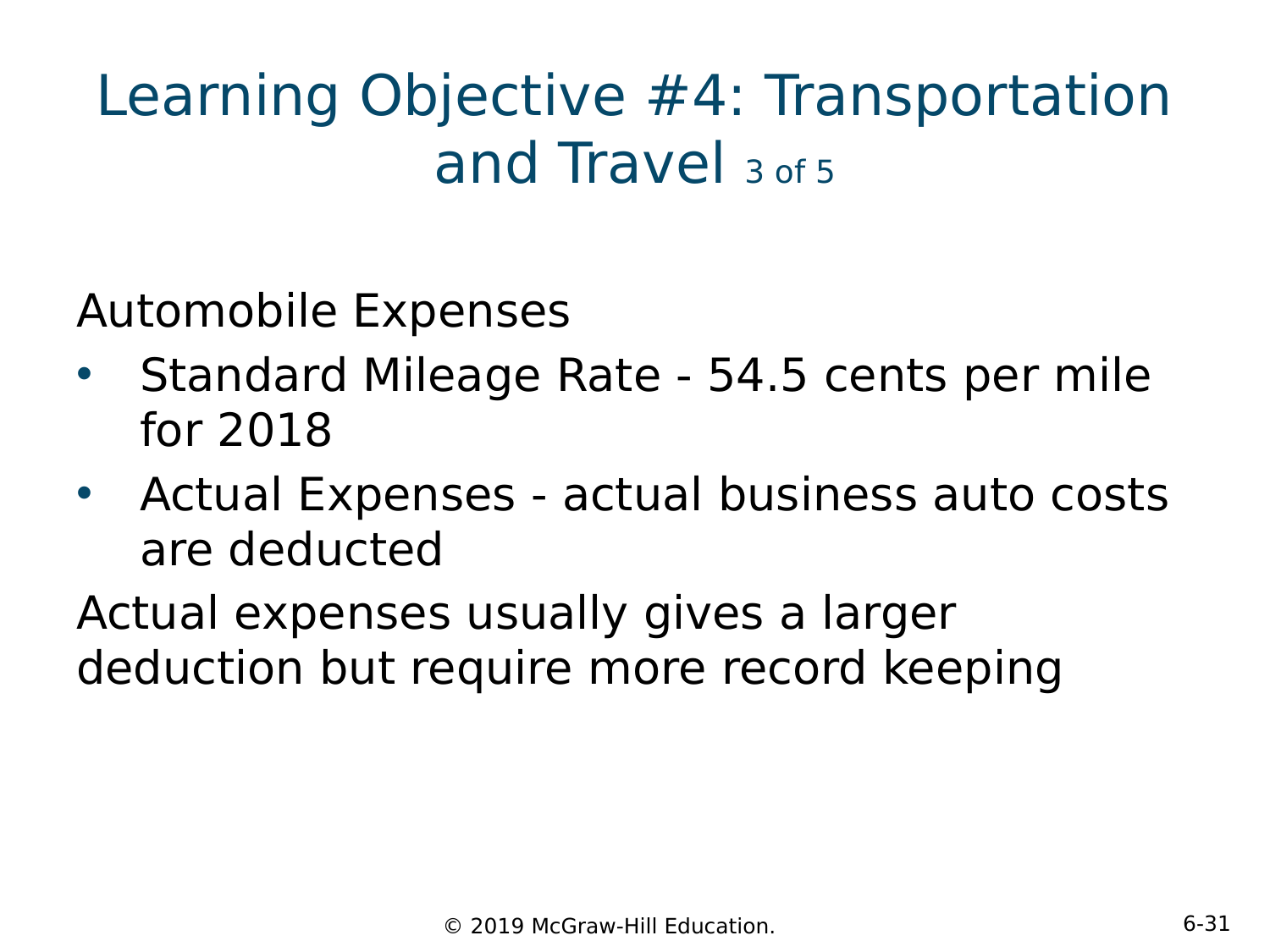

# Learning Objective #4: Transportation and Travel 3 of 5
Automobile Expenses
Standard Mileage Rate - 54.5 cents per mile for 2018
Actual Expenses - actual business auto costs are deducted
Actual expenses usually gives a larger deduction but require more record keeping